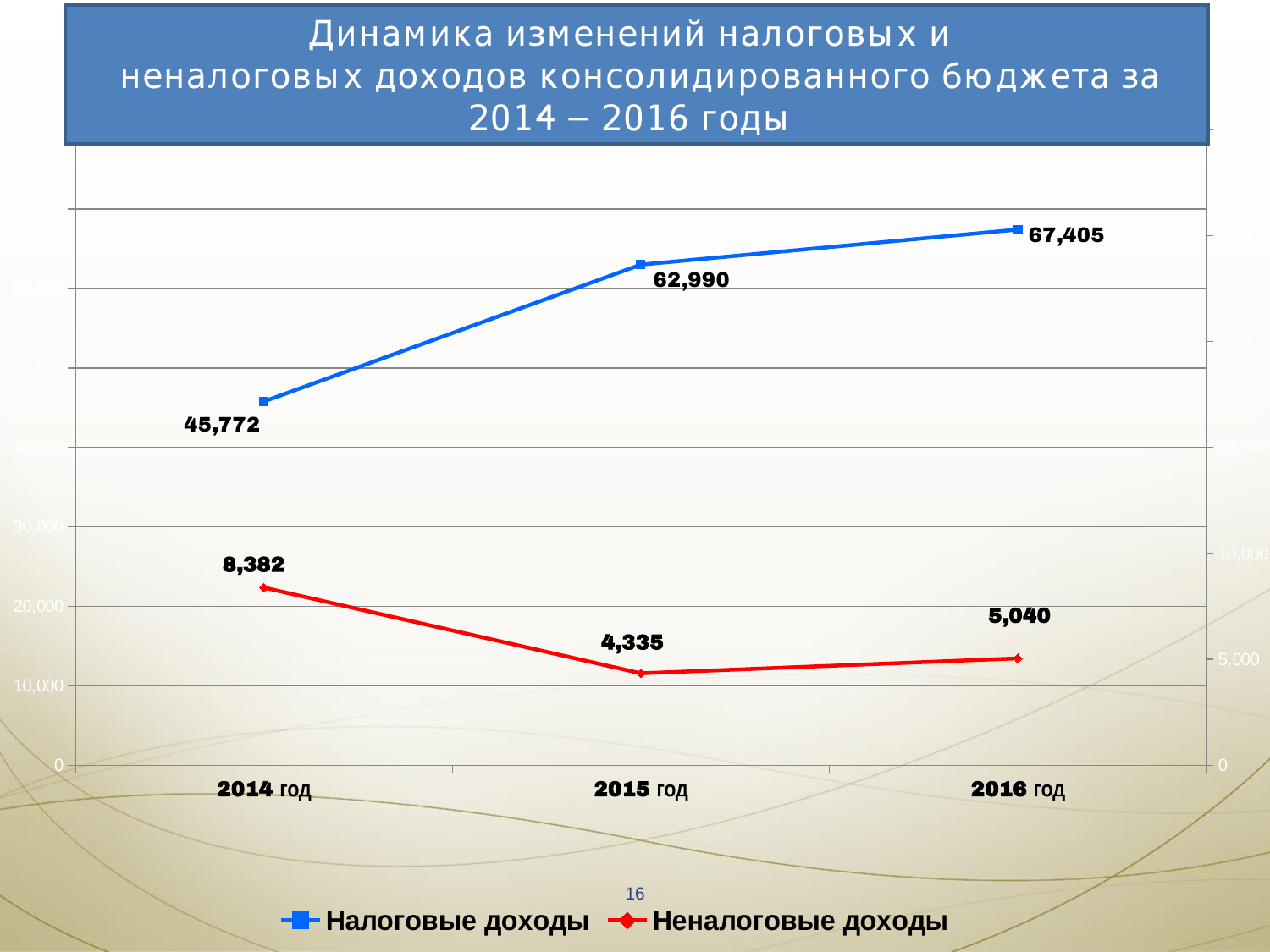

### Chart

| Category | Налоговые доходы | Неналоговые доходы |
|---|---|---|
| 2014 год | 45772.0 | 8382.0 |
| 2015 год | 62990.0 | 4335.0 |
| 2016 год | 67405.0 | 5040.0 |
Динамика изменений налоговых и
 неналоговых доходов консолидированного бюджета за 2014 – 2016 годы
16
Итоги       2003